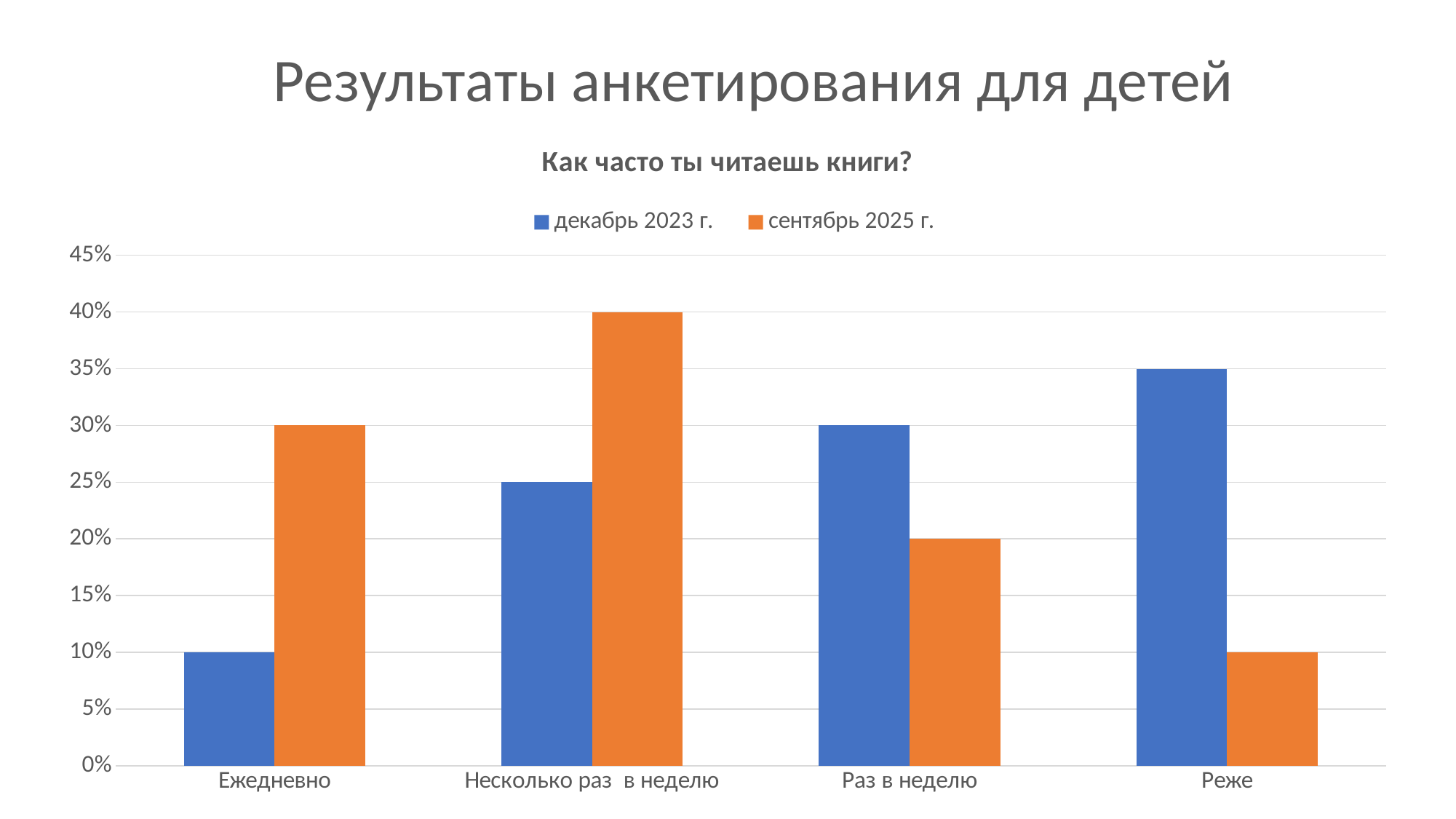

# Результаты анкетирования для детей

### Chart: Как часто ты читаешь книги?

| Category | декабрь 2023 г. | сентябрь 2025 г. |
|---|---|---|
| Ежедневно | 0.1 | 0.3 |
| Несколько раз  в неделю | 0.25 | 0.4 |
| Раз в неделю | 0.3 | 0.2 |
| Реже | 0.35 | 0.1 |